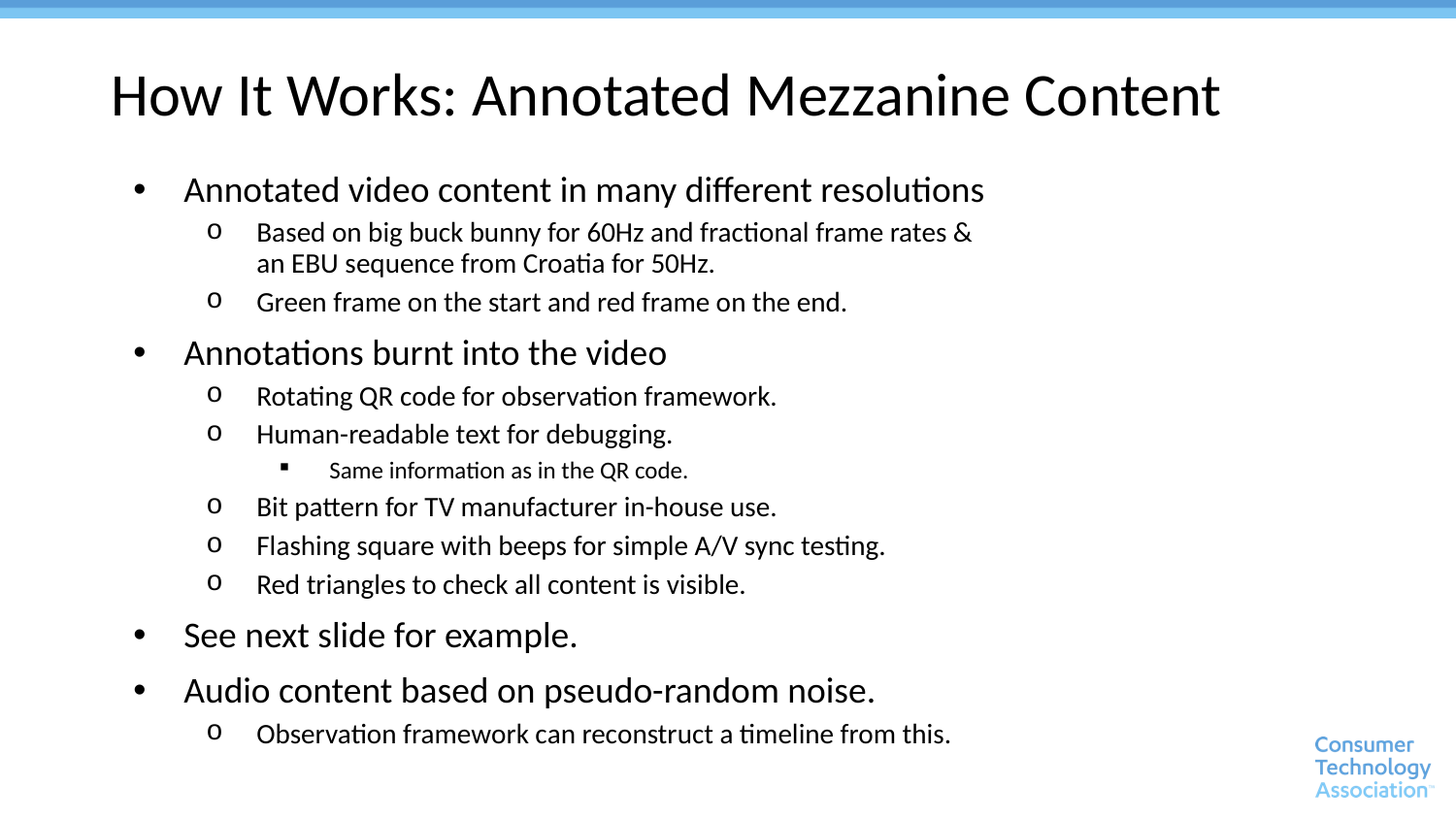

# How It Works: Annotated Mezzanine Content
Annotated video content in many different resolutions
Based on big buck bunny for 60Hz and fractional frame rates &
an EBU sequence from Croatia for 50Hz.
Green frame on the start and red frame on the end.
Annotations burnt into the video
Rotating QR code for observation framework.
Human-readable text for debugging.
Same information as in the QR code.
Bit pattern for TV manufacturer in-house use.
Flashing square with beeps for simple A/V sync testing.
Red triangles to check all content is visible.
See next slide for example.
Audio content based on pseudo-random noise.
Observation framework can reconstruct a timeline from this.